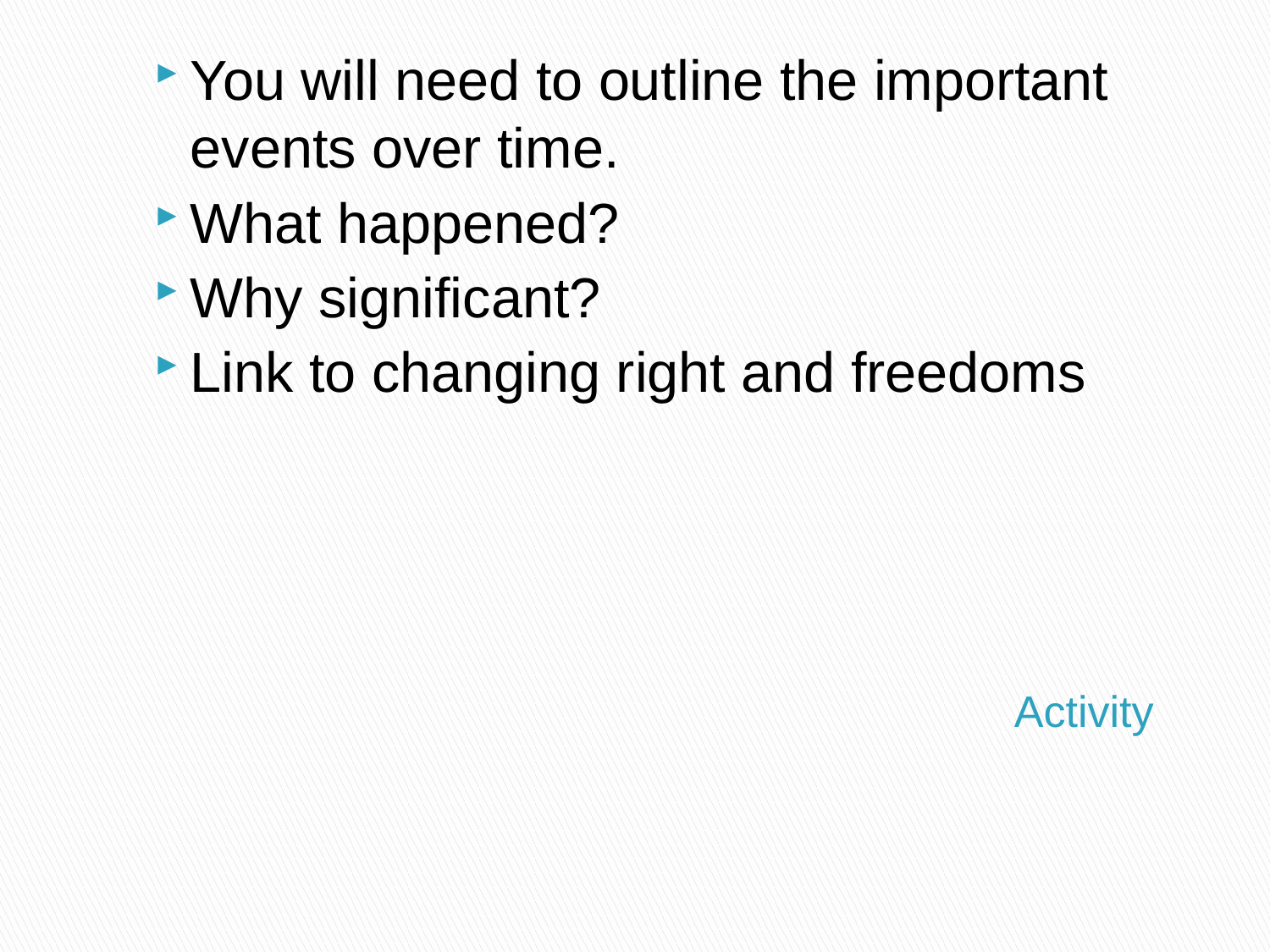

You will need to outline the important events over time.
What happened?
Why significant?
Link to changing right and freedoms
# Activity